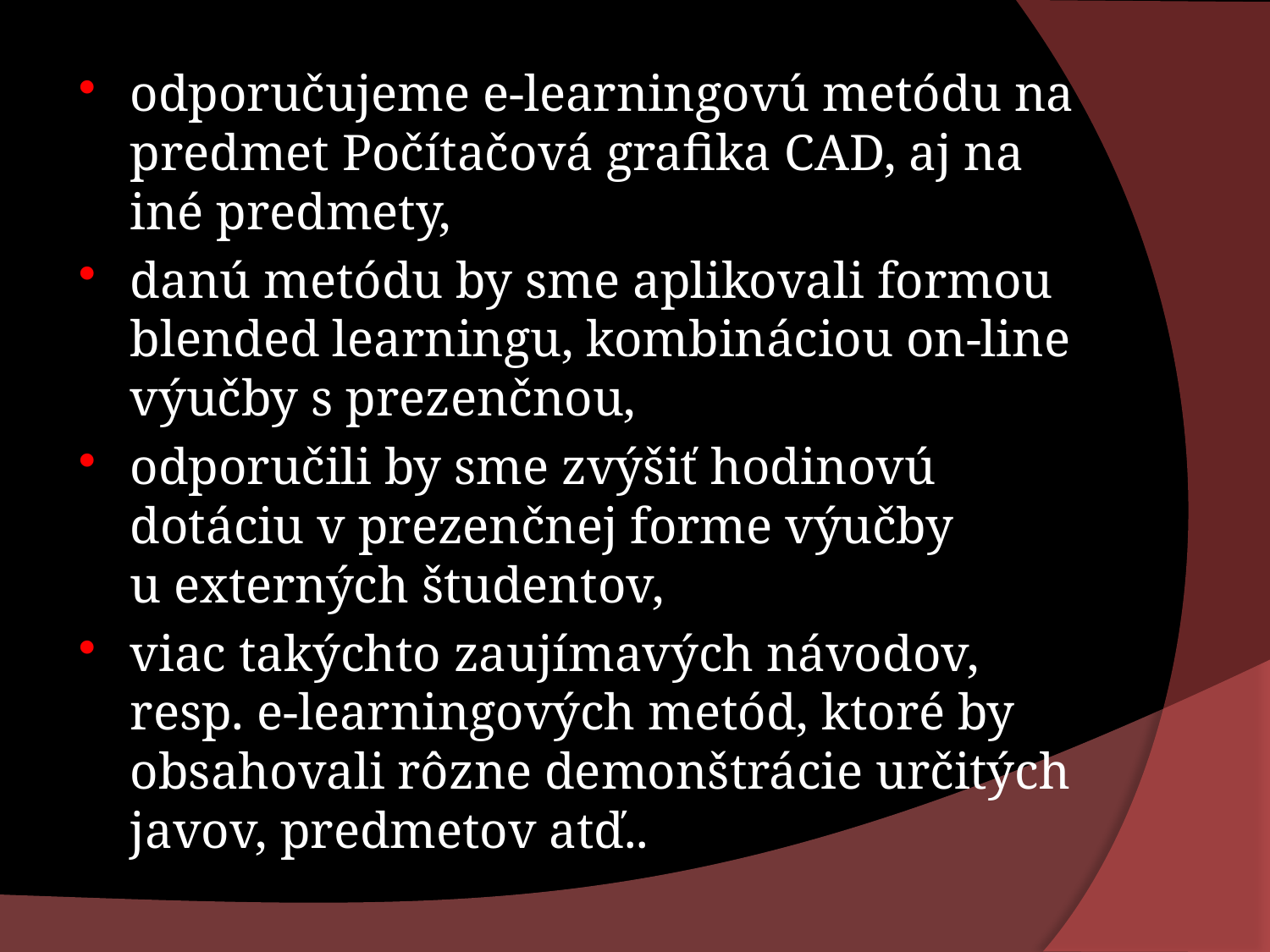

odporučujeme e-learningovú metódu na predmet Počítačová grafika CAD, aj na iné predmety,
danú metódu by sme aplikovali formou blended learningu, kombináciou on-line výučby s prezenčnou,
odporučili by sme zvýšiť hodinovú dotáciu v prezenčnej forme výučby u externých študentov,
viac takýchto zaujímavých návodov, resp. e-learningových metód, ktoré by obsahovali rôzne demonštrácie určitých javov, predmetov atď..